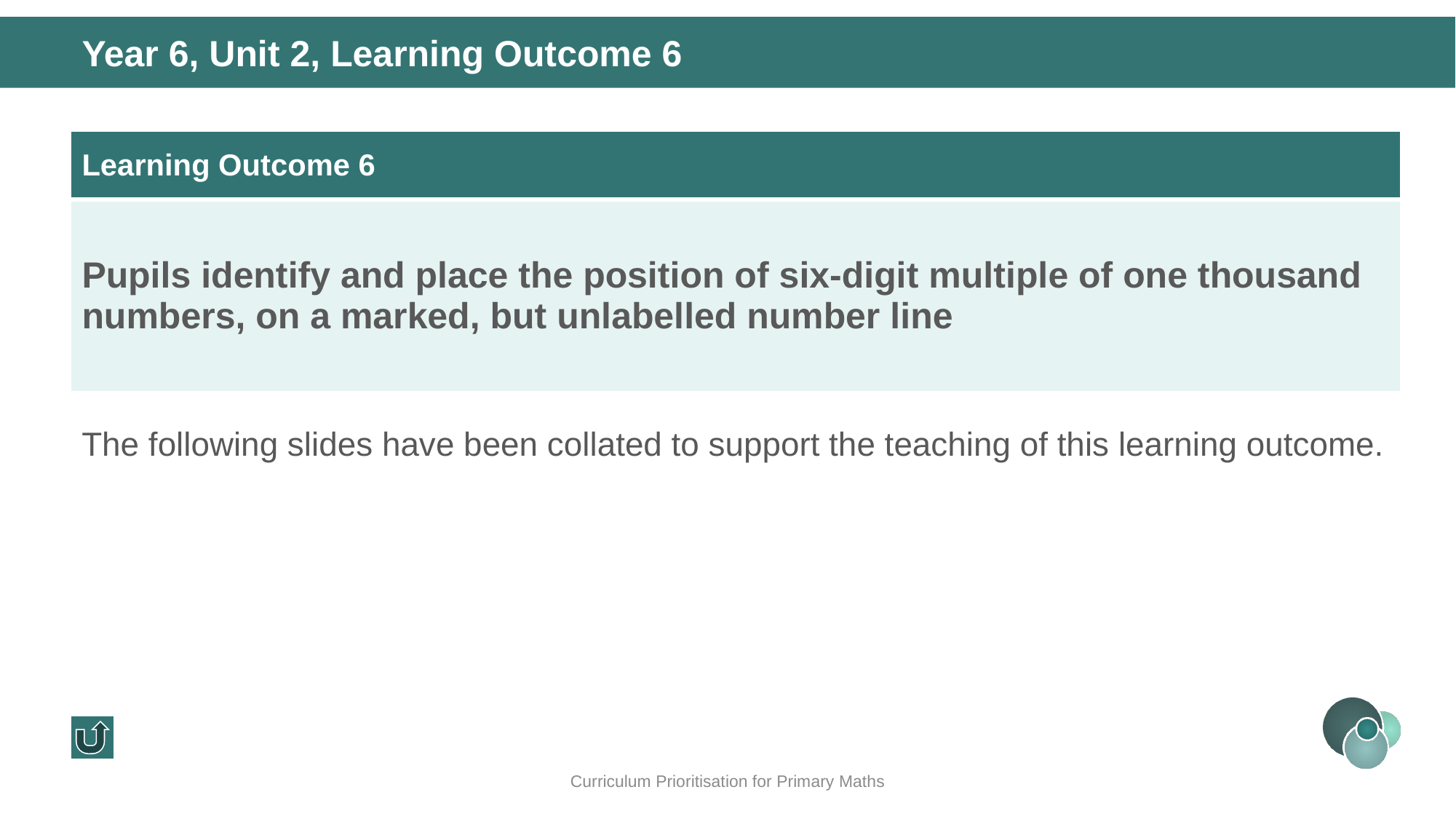

Year 6, Unit 2, Learning Outcome 6
| Learning Outcome 6 |
| --- |
| Pupils identify and place the position of six-digit multiple of one thousand numbers, on a marked, but unlabelled number line |
The following slides have been collated to support the teaching of this learning outcome.

Curriculum Prioritisation for Primary Maths